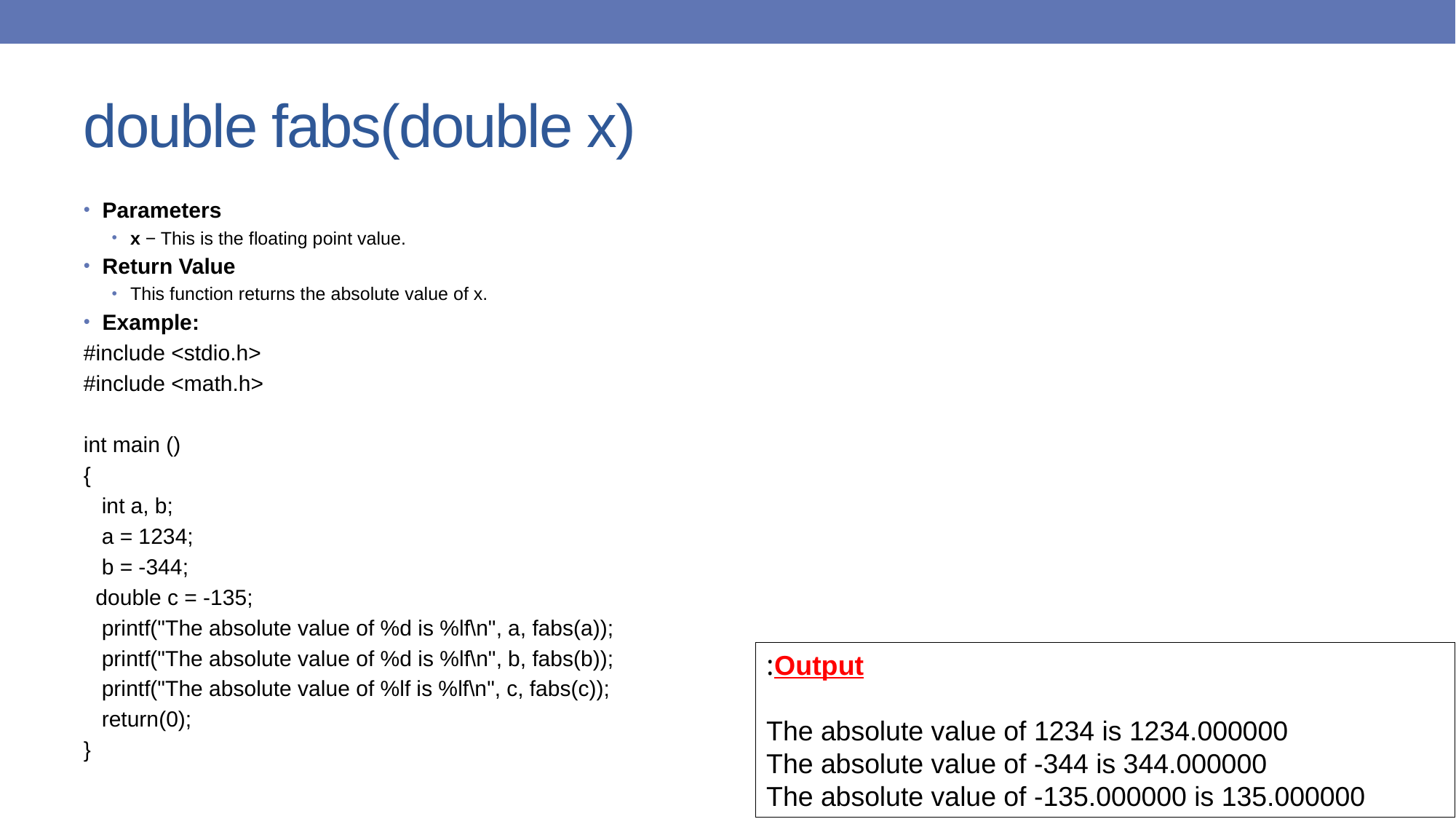

# double fabs(double x)
Parameters
x − This is the floating point value.
Return Value
This function returns the absolute value of x.
Example:
#include <stdio.h>
#include <math.h>

int main ()
{
   int a, b;
   a = 1234;
   b = -344;
  double c = -135;
   printf("The absolute value of %d is %lf\n", a, fabs(a));
   printf("The absolute value of %d is %lf\n", b, fabs(b));
   printf("The absolute value of %lf is %lf\n", c, fabs(c));
   return(0);
}
Output:

The absolute value of 1234 is 1234.000000
The absolute value of -344 is 344.000000
The absolute value of -135.000000 is 135.000000